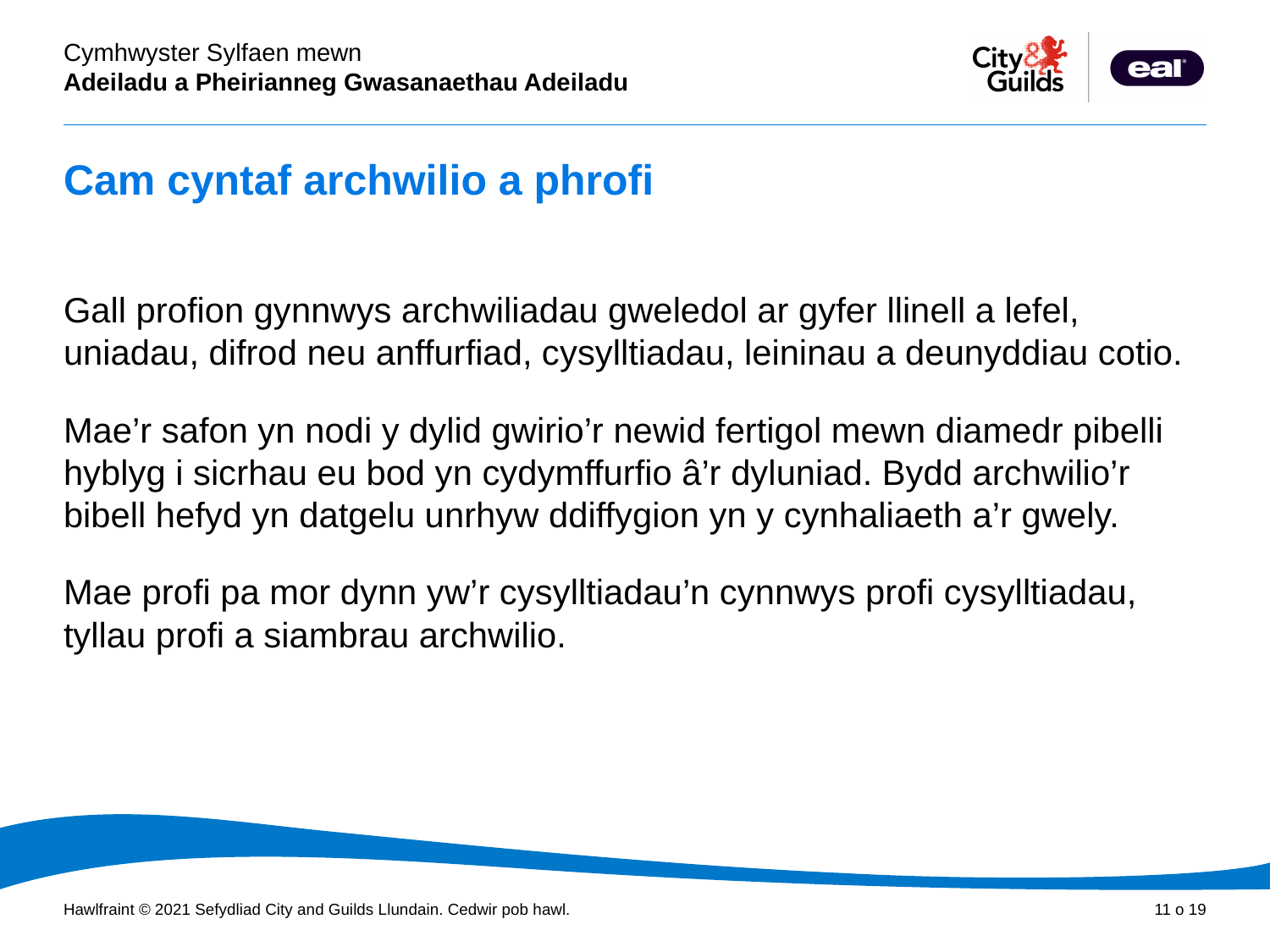

# Cam cyntaf archwilio a phrofi

Gall profion gynnwys archwiliadau gweledol ar gyfer llinell a lefel, uniadau, difrod neu anffurfiad, cysylltiadau, leininau a deunyddiau cotio.
Mae’r safon yn nodi y dylid gwirio’r newid fertigol mewn diamedr pibelli hyblyg i sicrhau eu bod yn cydymffurfio â’r dyluniad. Bydd archwilio’r bibell hefyd yn datgelu unrhyw ddiffygion yn y cynhaliaeth a’r gwely.
Mae profi pa mor dynn yw’r cysylltiadau’n cynnwys profi cysylltiadau, tyllau profi a siambrau archwilio.